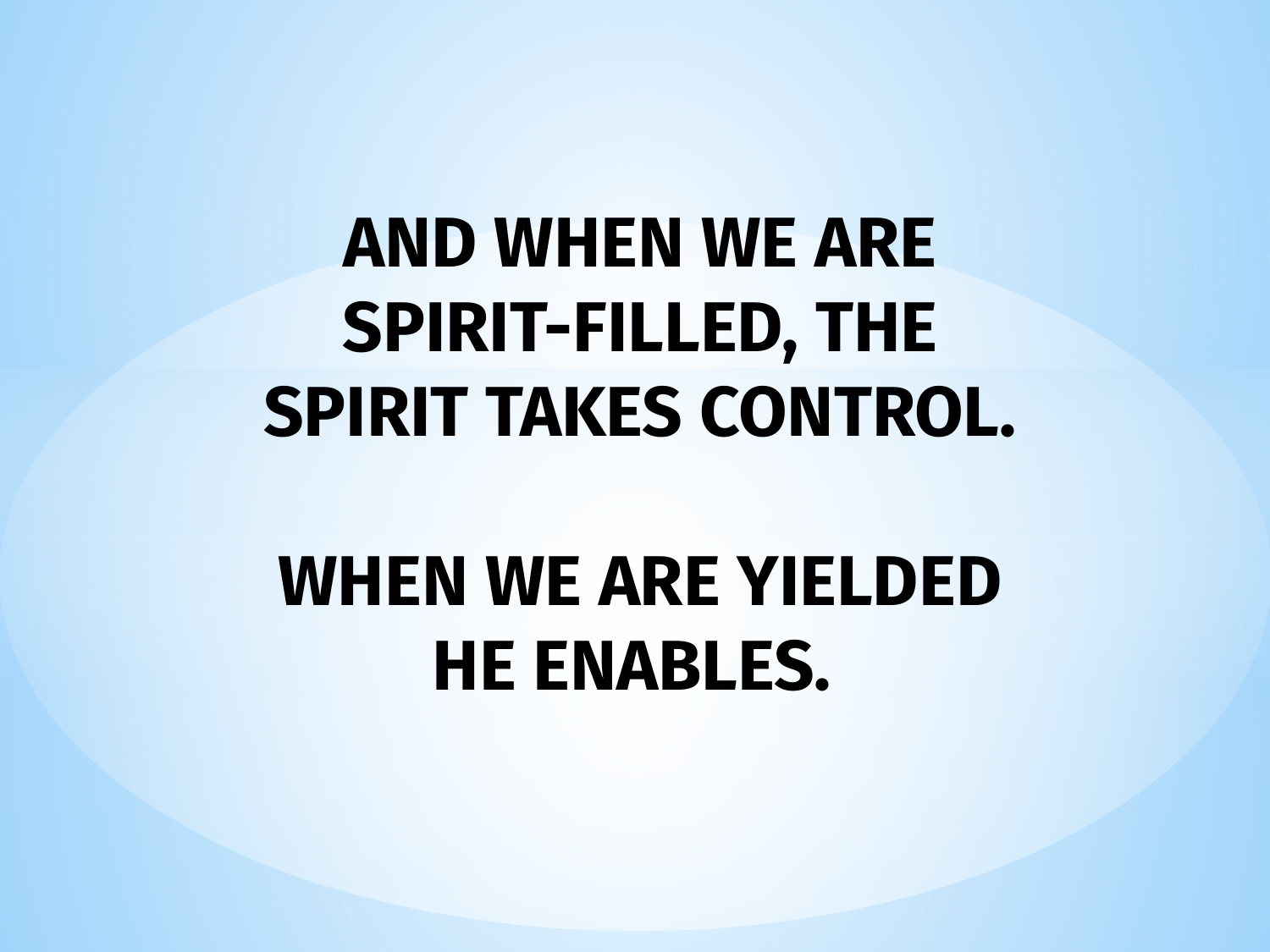

AND WHEN WE ARE SPIRIT-FILLED, THE SPIRIT TAKES CONTROL.

WHEN WE ARE YIELDED
HE ENABLES.